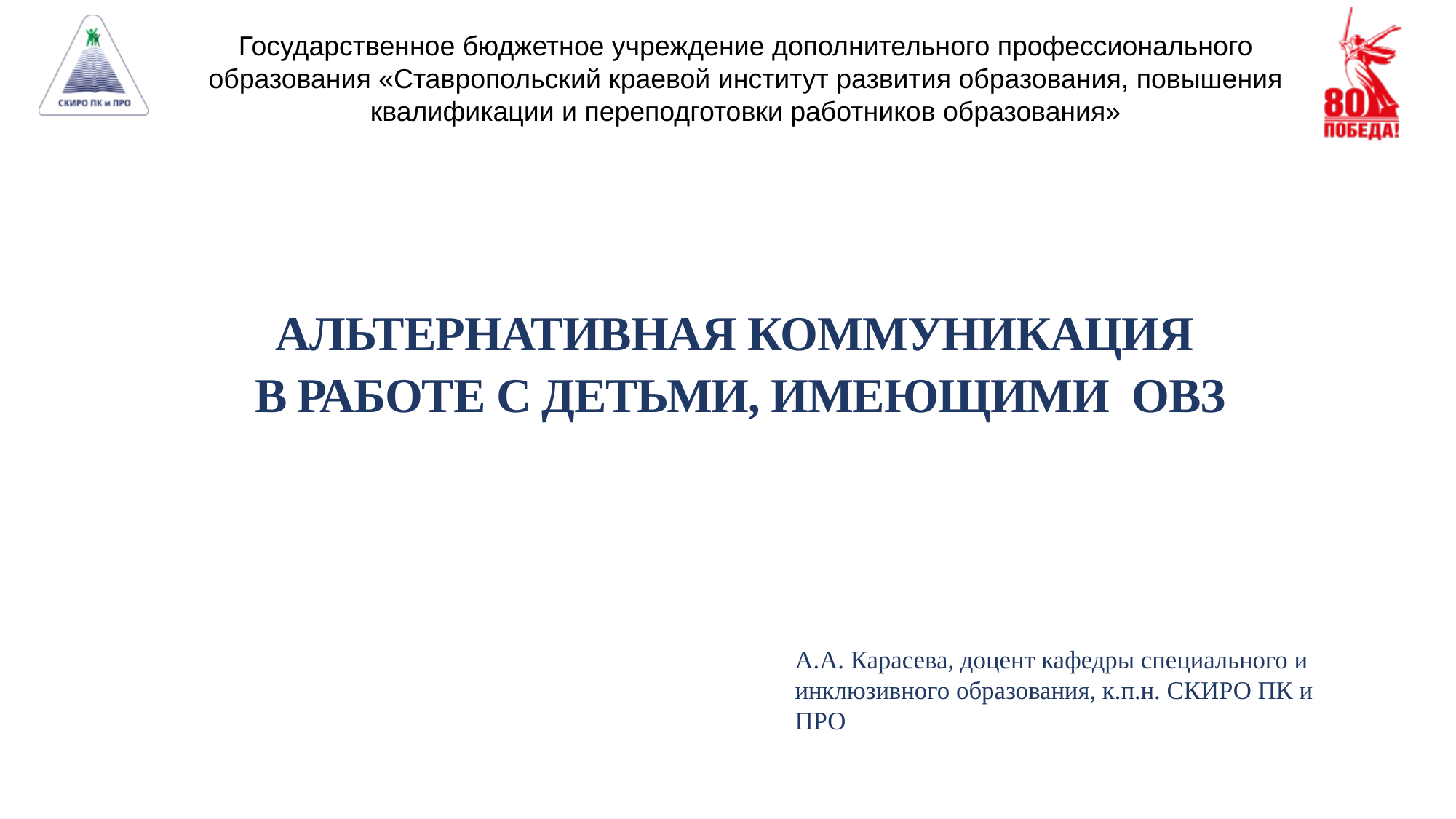

# Альтернативная коммуникация в работе с детьми, имеющими  ОВЗ
А.А. Карасева, доцент кафедры специального и инклюзивного образования, к.п.н. СКИРО ПК и ПРО